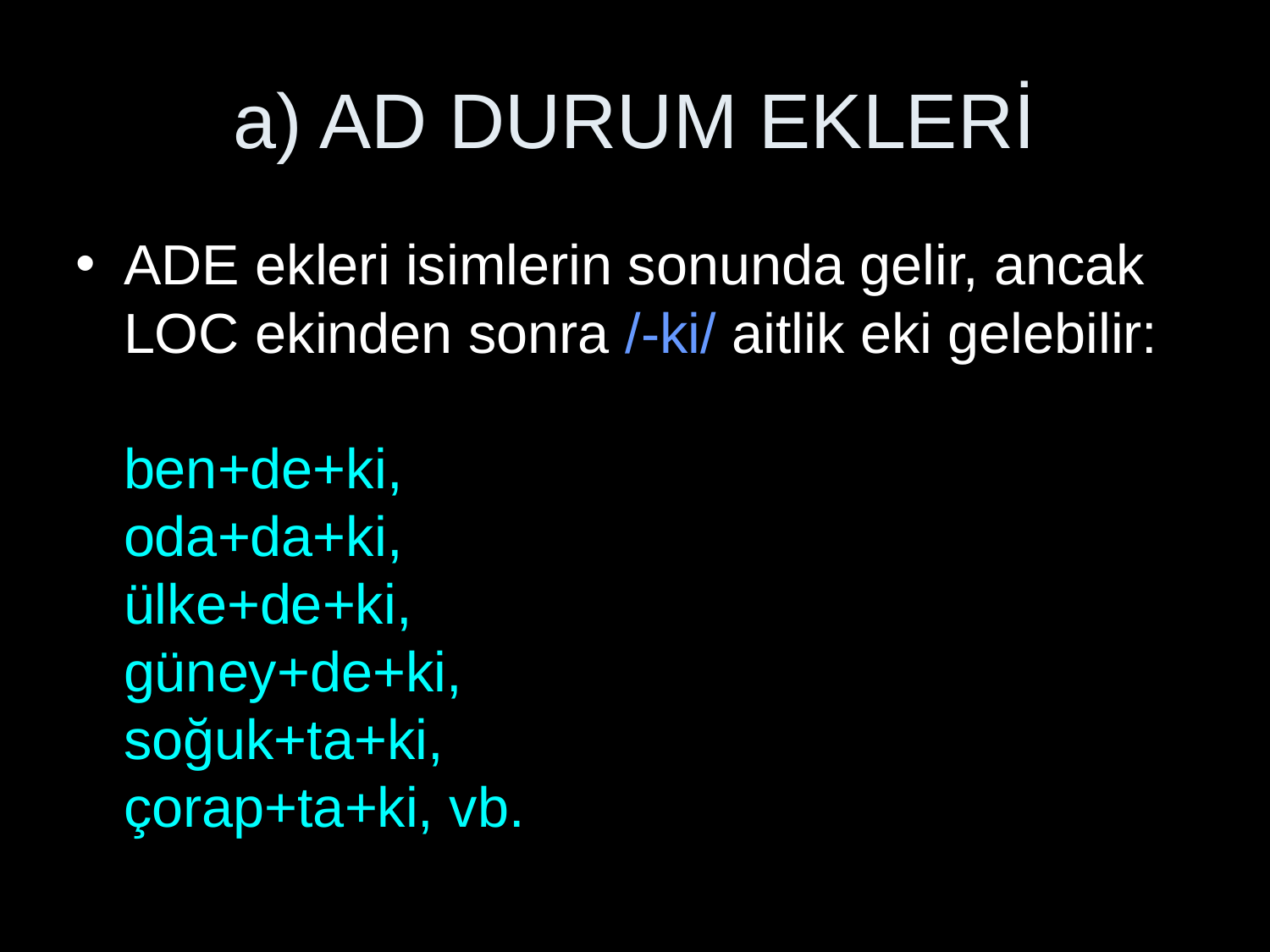

# a) AD DURUM EKLERİ
ADE ekleri isimlerin sonunda gelir, ancak LOC ekinden sonra /-ki/ aitlik eki gelebilir:
ben+de+ki,
oda+da+ki,
ülke+de+ki,
güney+de+ki,
soğuk+ta+ki,
çorap+ta+ki, vb.